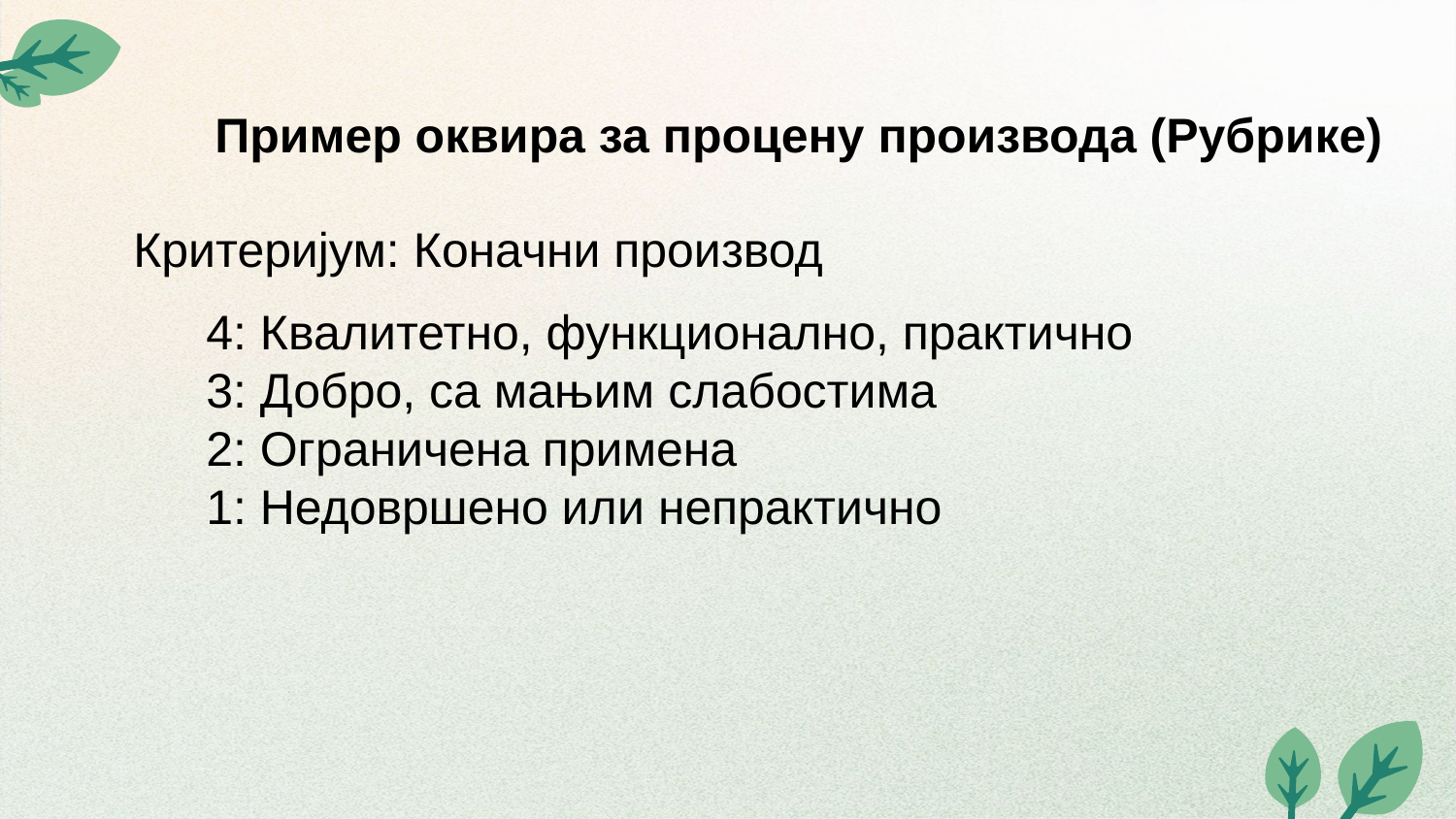

Пример оквира за процену производа (Рубрике)
Критеријум: Коначни производ

4: Квалитетно, функционално, практично
3: Добро, са мањим слабостима
2: Ограничена примена
1: Недовршено или непрактично